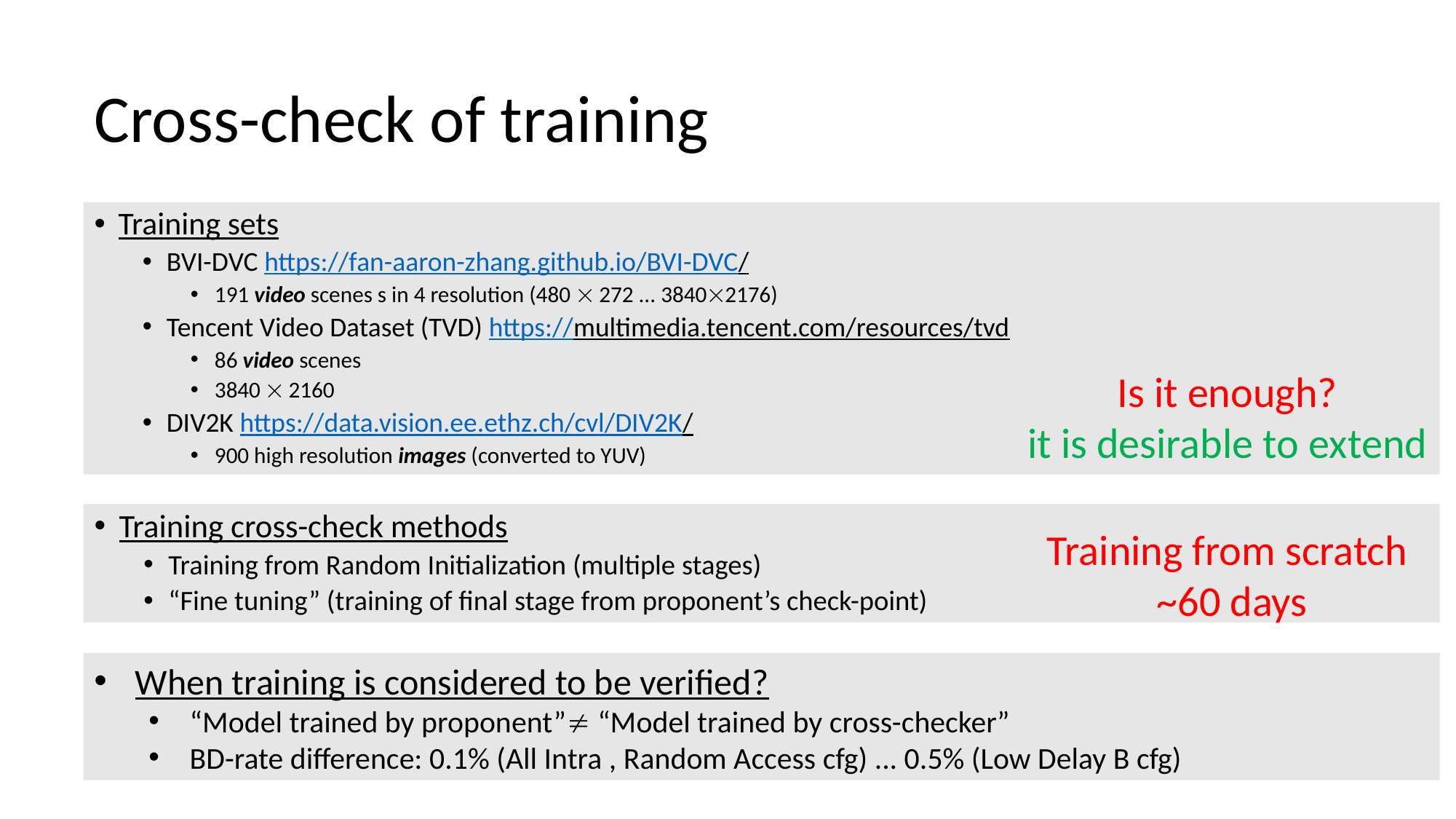

# Cross-check of training
Training sets
BVI-DVC https://fan-aaron-zhang.github.io/BVI-DVC/
191 video scenes s in 4 resolution (480 × 272 ... 3840×2176)
Tencent Video Dataset (TVD) https://multimedia.tencent.com/resources/tvd
86 video scenes
3840 × 2160
DIV2K https://data.vision.ee.ethz.ch/cvl/DIV2K/
900 high resolution images (converted to YUV)
Is it enough?
it is desirable to extend
Training cross-check methods
Training from Random Initialization (multiple stages)
“Fine tuning” (training of final stage from proponent’s check-point)

Training from scratch
 ~60 days
When training is considered to be verified?
“Model trained by proponent”≠ “Model trained by cross-checker”
BD-rate difference: 0.1% (All Intra , Random Access cfg) ... 0.5% (Low Delay B cfg)